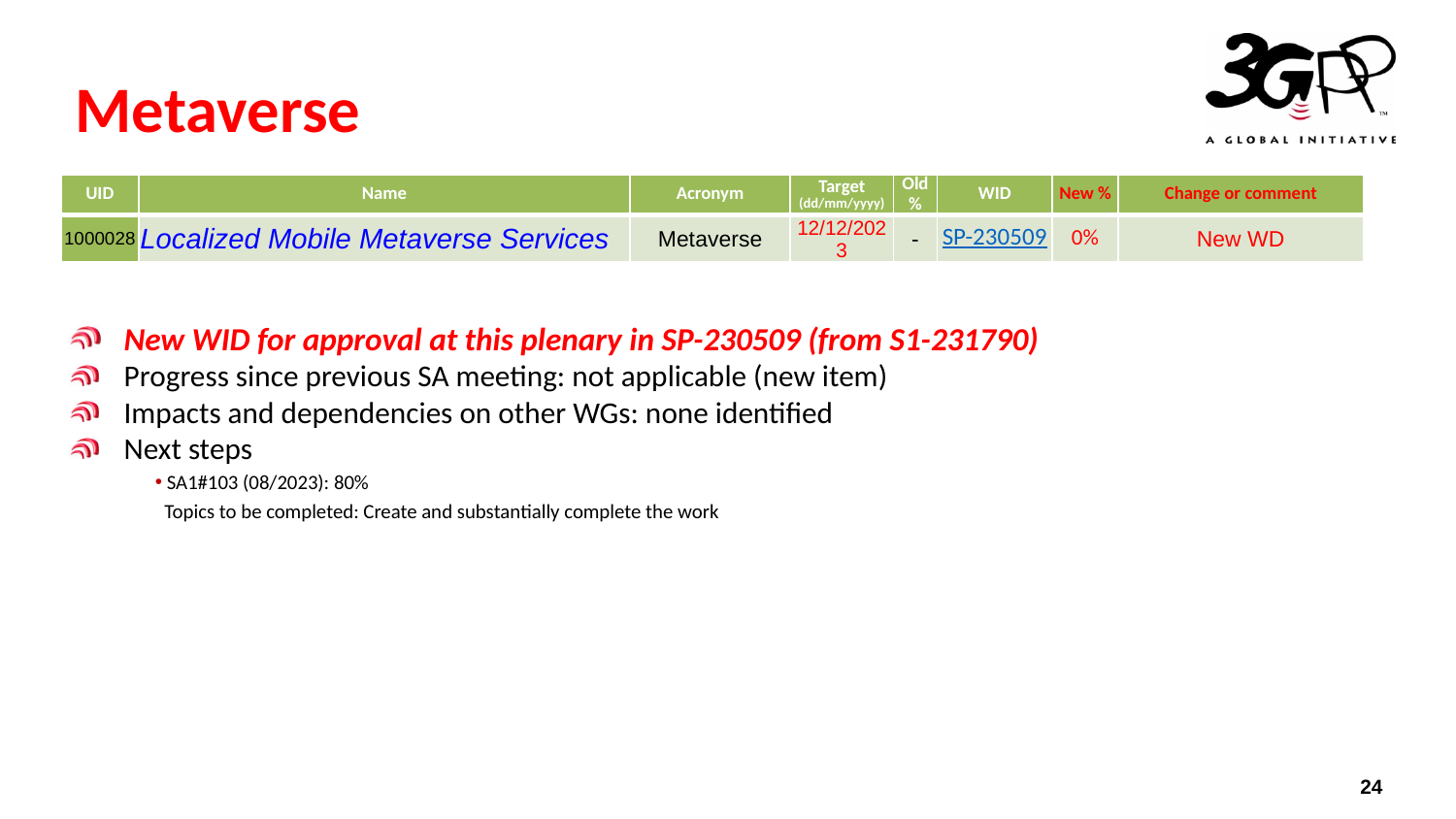

# Metaverse
| UID | Name | Acronym | Target (dd/mm/yyyy) | Old % | WID | New % | Change or comment |
| --- | --- | --- | --- | --- | --- | --- | --- |
| 1000028 | Localized Mobile Metaverse Services | Metaverse | 12/12/2023 | - | SP-230509 | 0% | New WD |
New WID for approval at this plenary in SP-230509 (from S1-231790)
Progress since previous SA meeting: not applicable (new item)
Impacts and dependencies on other WGs: none identified
Next steps
 SA1#103 (08/2023): 80%
  Topics to be completed: Create and substantially complete the work